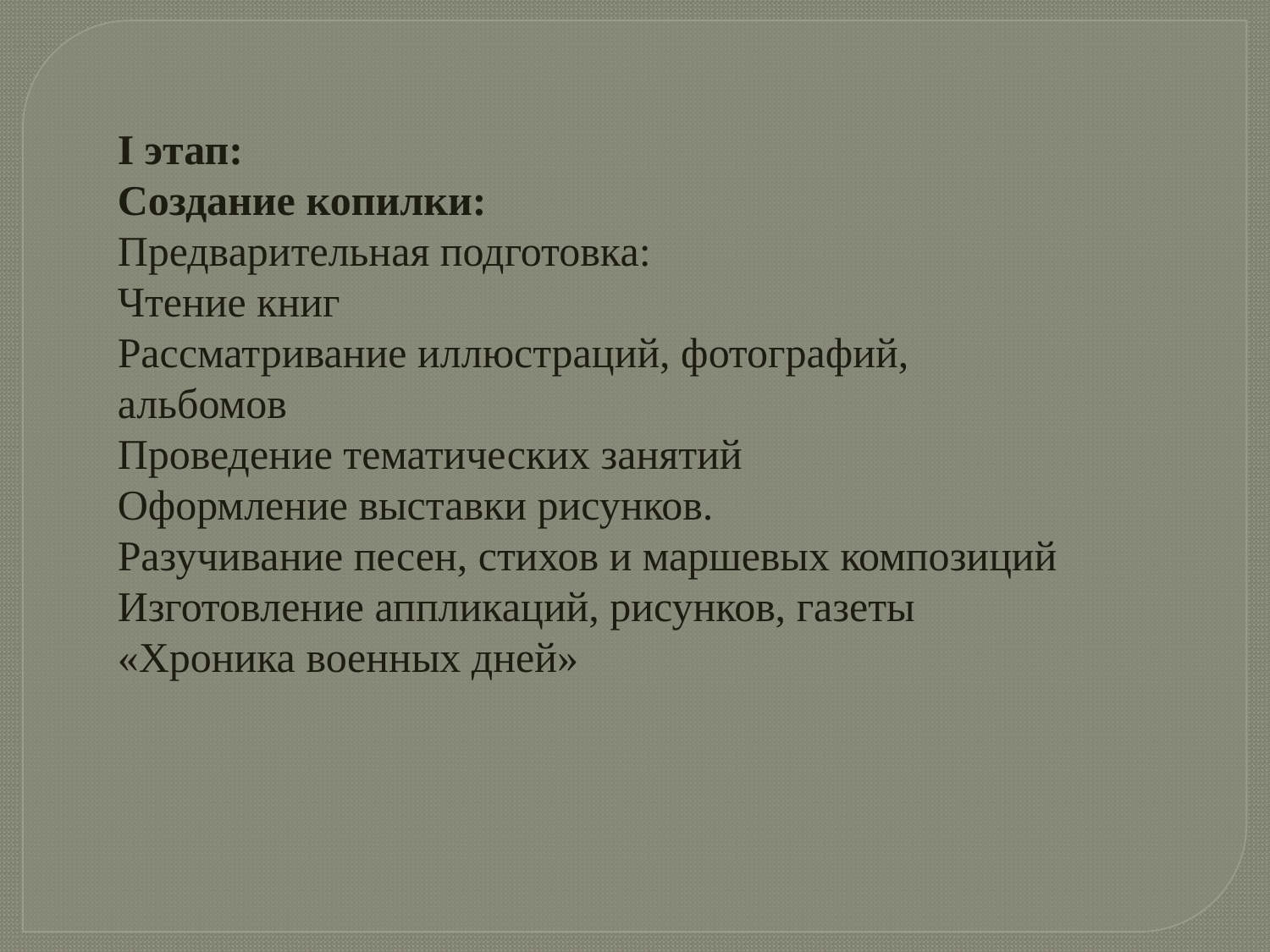

I этап:
Создание копилки:
Предварительная подготовка:
Чтение книг
Рассматривание иллюстраций, фотографий, альбомов
Проведение тематических занятий
Оформление выставки рисунков.
Разучивание песен, стихов и маршевых композиций
Изготовление аппликаций, рисунков, газеты «Хроника военных дней»